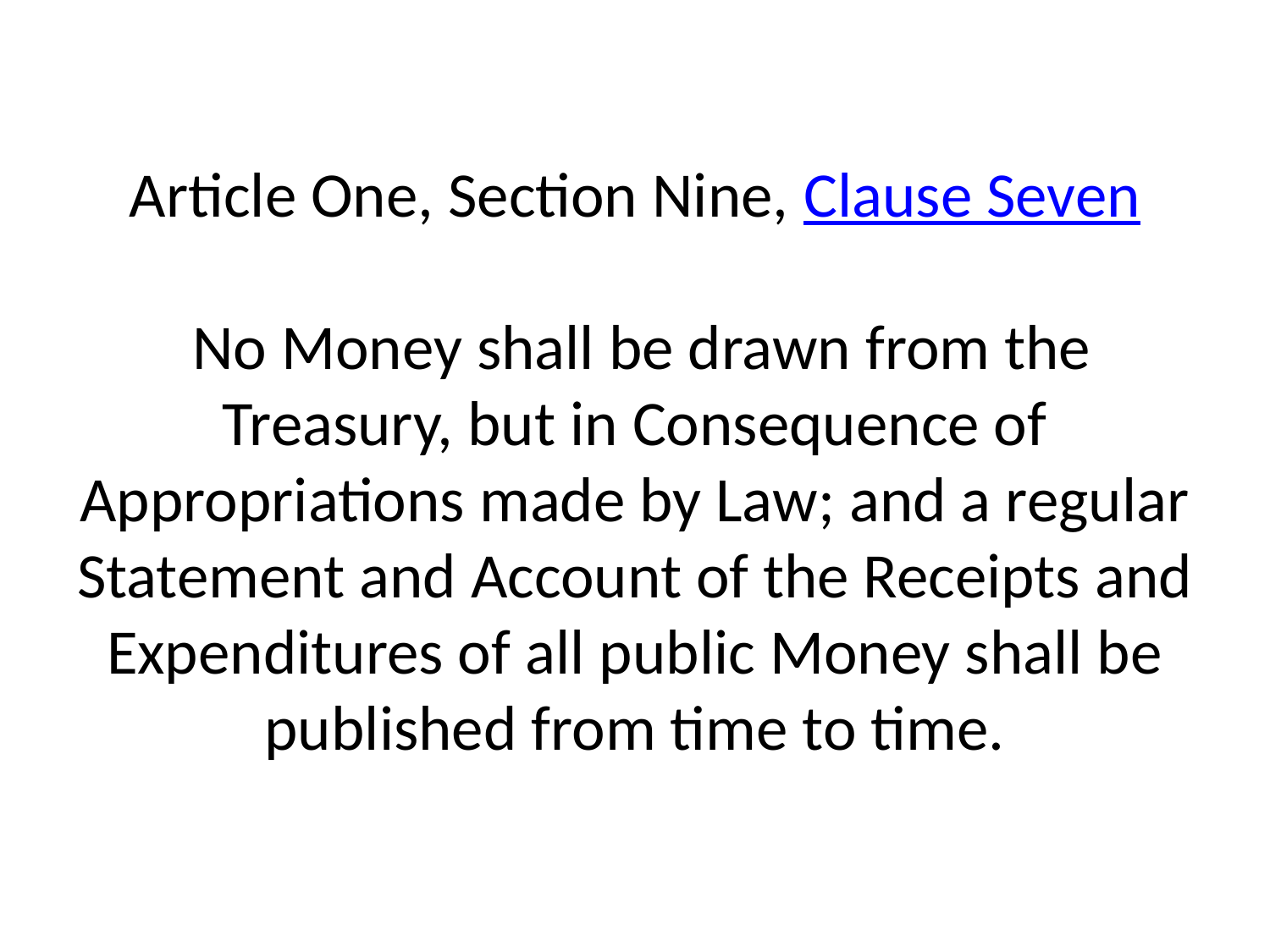

# Article One, Section Nine, Clause Seven No Money shall be drawn from the Treasury, but in Consequence of Appropriations made by Law; and a regular Statement and Account of the Receipts and Expenditures of all public Money shall be published from time to time.